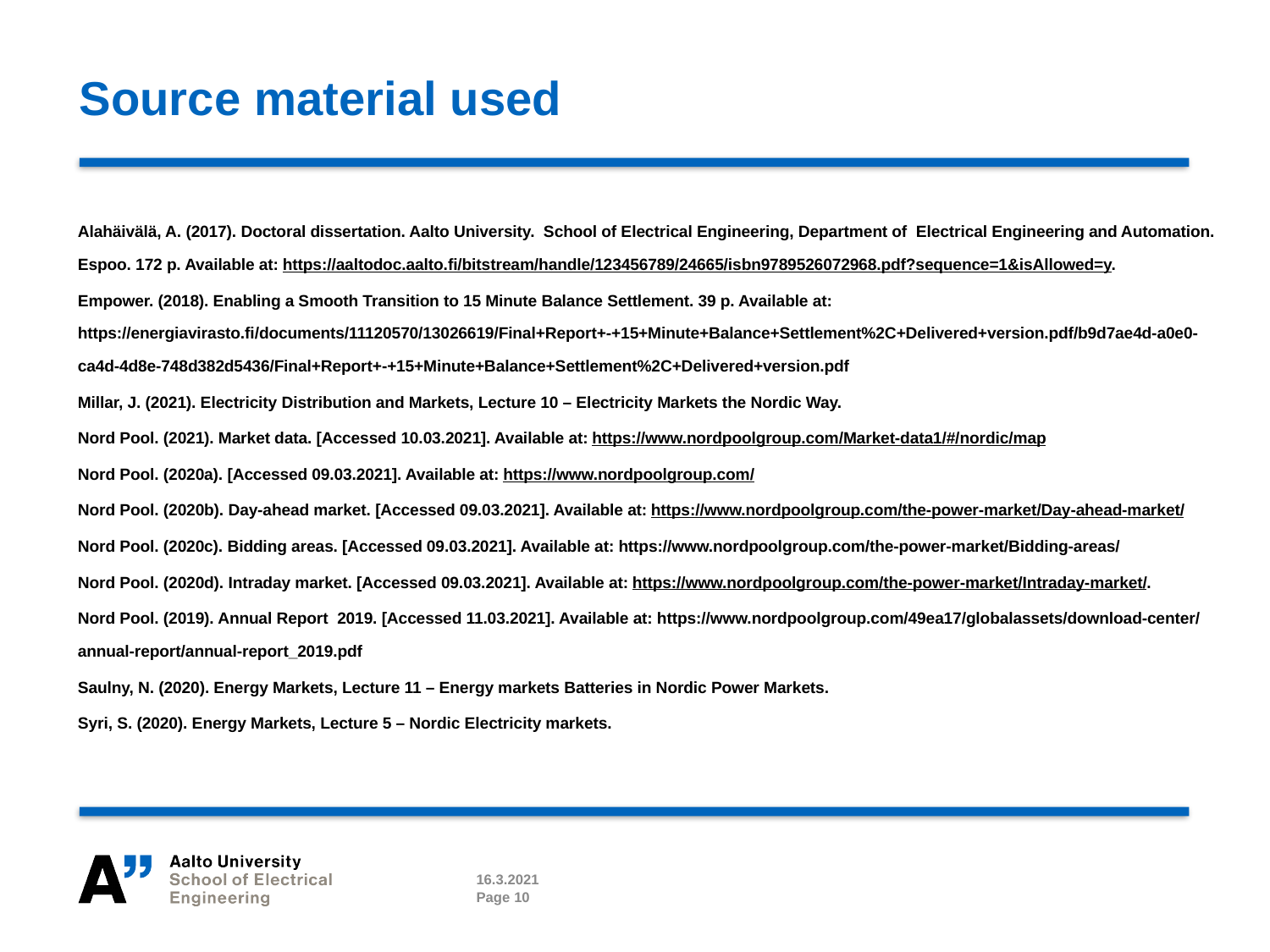

# Source material used
Alahäivälä, A. (2017). Doctoral dissertation. Aalto University.  School of Electrical Engineering, Department of  Electrical Engineering and Automation. Espoo. 172 p. Available at: https://aaltodoc.aalto.fi/bitstream/handle/123456789/24665/isbn9789526072968.pdf?sequence=1&isAllowed=y.
Empower. (2018). Enabling a Smooth Transition to 15 Minute Balance Settlement. 39 p. Available at: https://energiavirasto.fi/documents/11120570/13026619/Final+Report+-+15+Minute+Balance+Settlement%2C+Delivered+version.pdf/b9d7ae4d-a0e0-ca4d-4d8e-748d382d5436/Final+Report+-+15+Minute+Balance+Settlement%2C+Delivered+version.pdf
Millar, J. (2021). Electricity Distribution and Markets, Lecture 10 – Electricity Markets the Nordic Way.
Nord Pool. (2021). Market data. [Accessed 10.03.2021]. Available at: https://www.nordpoolgroup.com/Market-data1/#/nordic/map
Nord Pool. (2020a). [Accessed 09.03.2021]. Available at: https://www.nordpoolgroup.com/
Nord Pool. (2020b). Day-ahead market. [Accessed 09.03.2021]. Available at: https://www.nordpoolgroup.com/the-power-market/Day-ahead-market/
Nord Pool. (2020c). Bidding areas. [Accessed 09.03.2021]. Available at: https://www.nordpoolgroup.com/the-power-market/Bidding-areas/
Nord Pool. (2020d). Intraday market. [Accessed 09.03.2021]. Available at: https://www.nordpoolgroup.com/the-power-market/Intraday-market/.
Nord Pool. (2019). Annual Report  2019. [Accessed 11.03.2021]. Available at: https://www.nordpoolgroup.com/49ea17/globalassets/download-center/annual-report/annual-report_2019.pdf
Saulny, N. (2020). Energy Markets, Lecture 11 – Energy markets Batteries in Nordic Power Markets.
Syri, S. (2020). Energy Markets, Lecture 5 – Nordic Electricity markets.

16.3.2021
Page 10